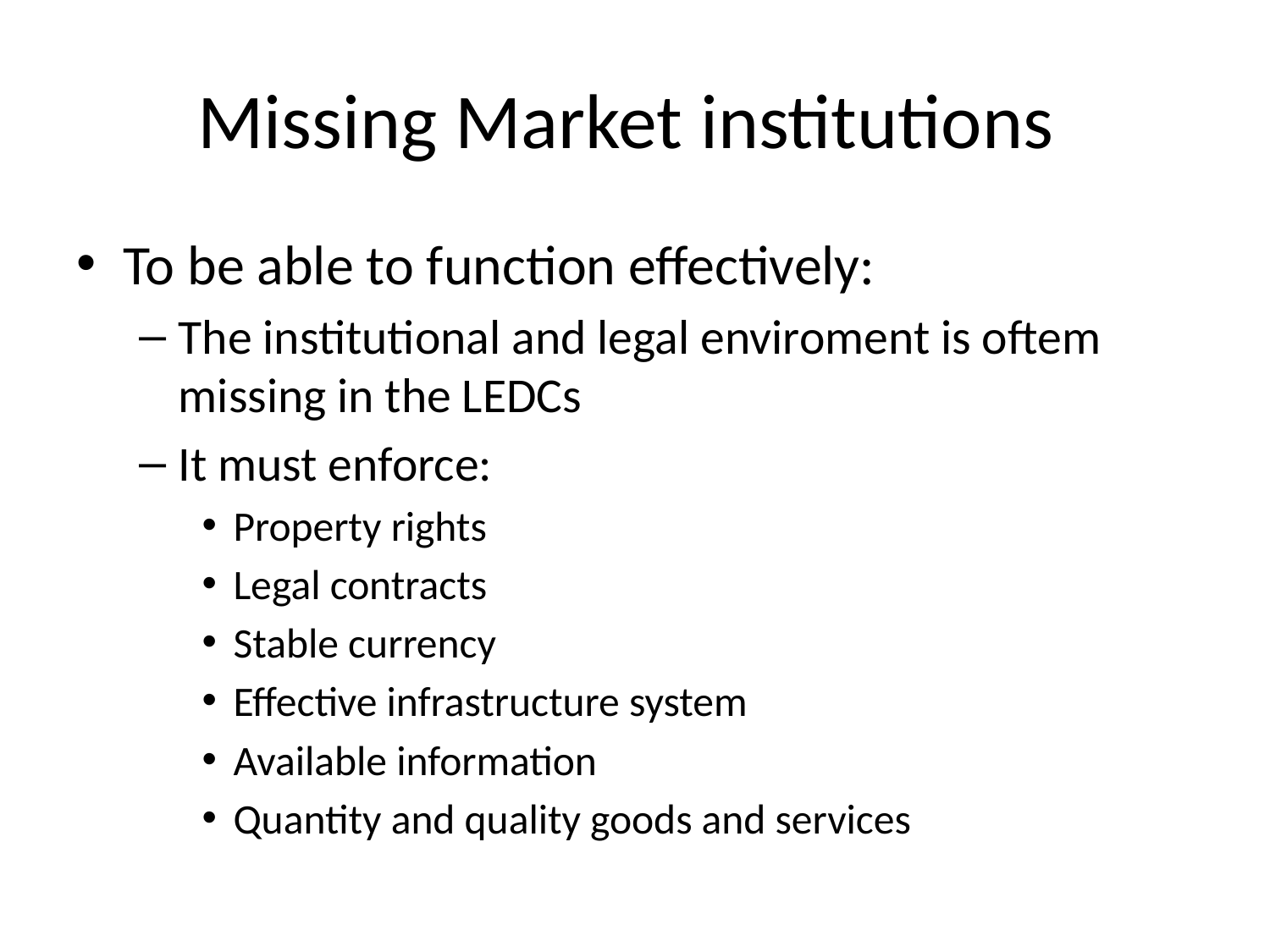

# Missing Market institutions
To be able to function effectively:
The institutional and legal enviroment is oftem missing in the LEDCs
It must enforce:
Property rights
Legal contracts
Stable currency
Effective infrastructure system
Available information
Quantity and quality goods and services